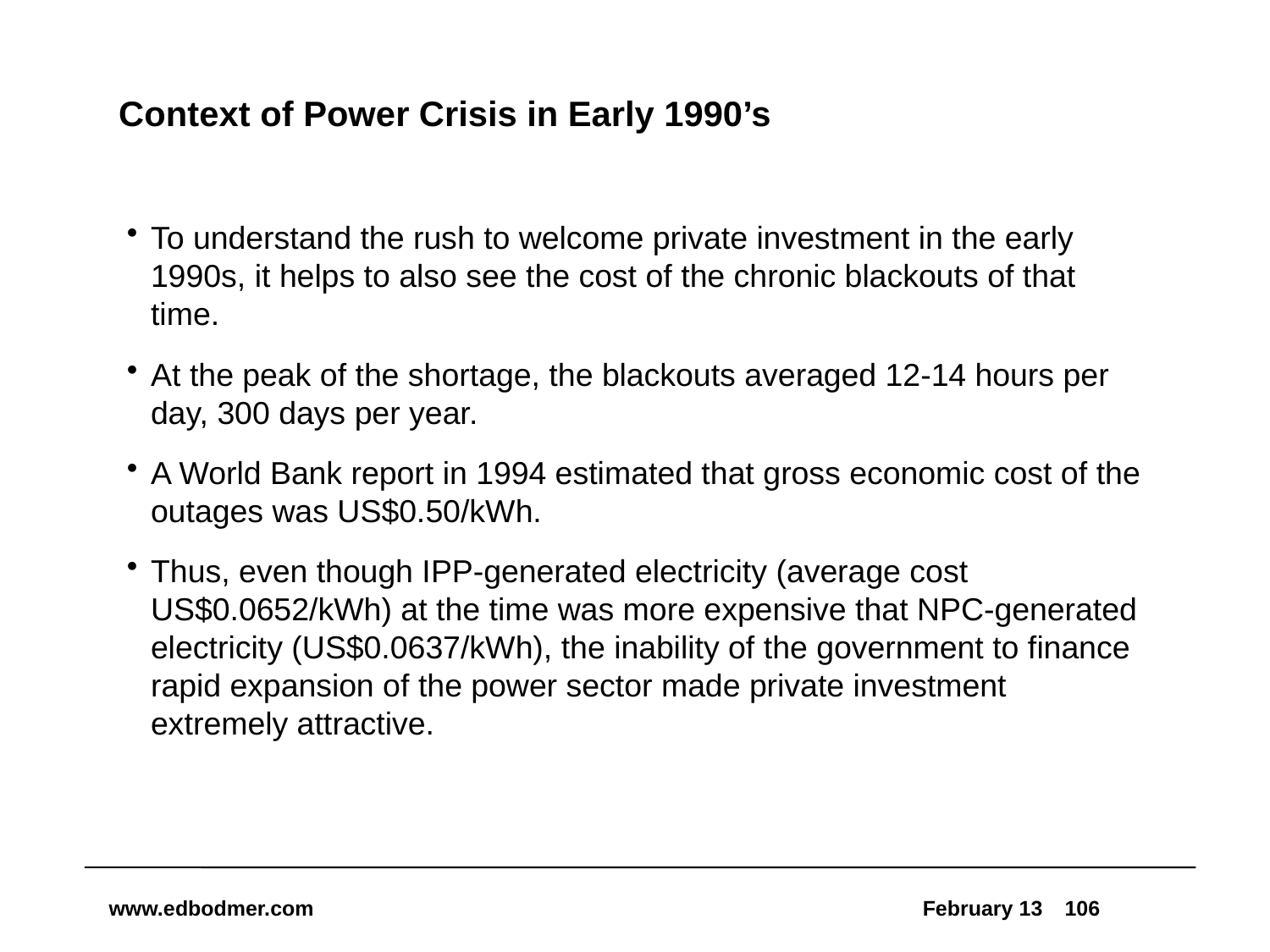

# Context of Power Crisis in Early 1990’s
To understand the rush to welcome private investment in the early 1990s, it helps to also see the cost of the chronic blackouts of that time.
At the peak of the shortage, the blackouts averaged 12-14 hours per day, 300 days per year.
A World Bank report in 1994 estimated that gross economic cost of the outages was US$0.50/kWh.
Thus, even though IPP-generated electricity (average cost US$0.0652/kWh) at the time was more expensive that NPC-generated electricity (US$0.0637/kWh), the inability of the government to finance rapid expansion of the power sector made private investment extremely attractive.